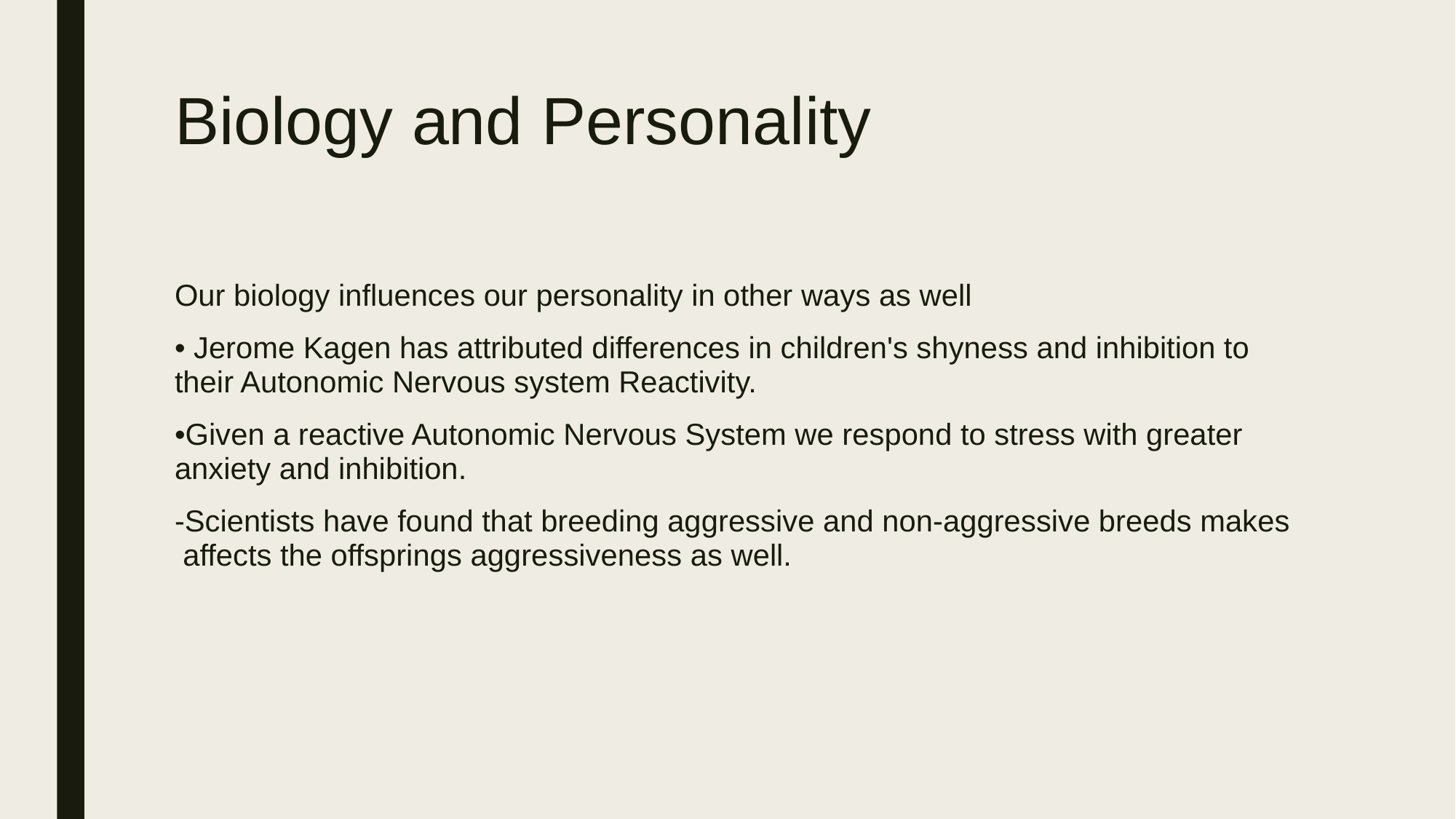

# Biology and Personality
Our biology influences our personality in other ways as well
• Jerome Kagen has attributed differences in children's shyness and inhibition to their Autonomic Nervous system Reactivity.
•Given a reactive Autonomic Nervous System we respond to stress with greater anxiety and inhibition.
-Scientists have found that breeding aggressive and non-aggressive breeds makes  affects the offsprings aggressiveness as well.